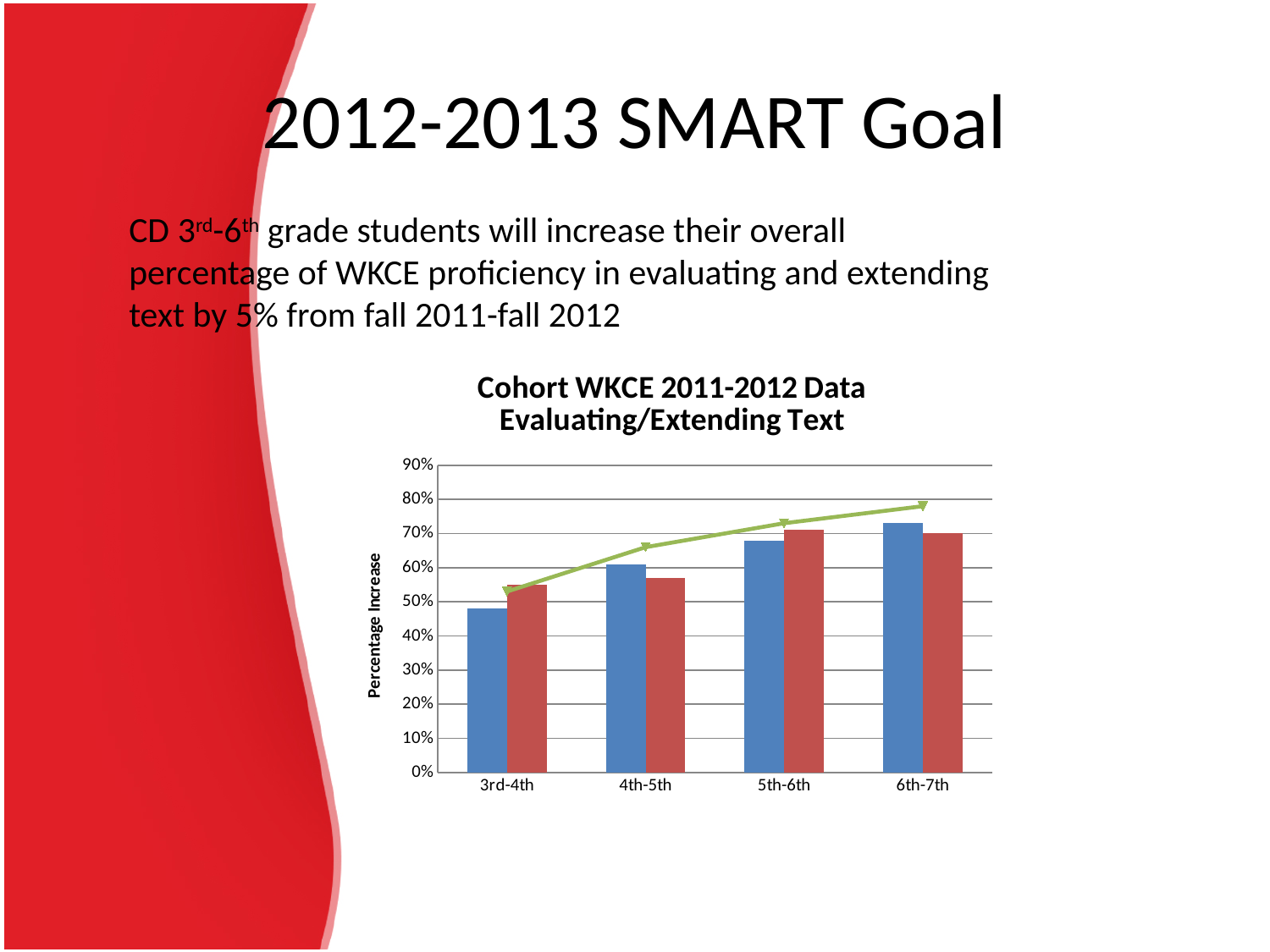

# 2012-2013 SMART Goal
CD 3rd-6th grade students will increase their overall percentage of WKCE proficiency in evaluating and extending text by 5% from fall 2011-fall 2012

### Chart: Cohort WKCE 2011-2012 Data
Evaluating/Extending Text

| Category | 2011 | 2012 | Target |
|---|---|---|---|
| 3rd-4th | 0.48 | 0.55 | 0.53 |
| 4th-5th | 0.61 | 0.57 | 0.66 |
| 5th-6th | 0.68 | 0.71 | 0.73 |
| 6th-7th | 0.73 | 0.7 | 0.78 |